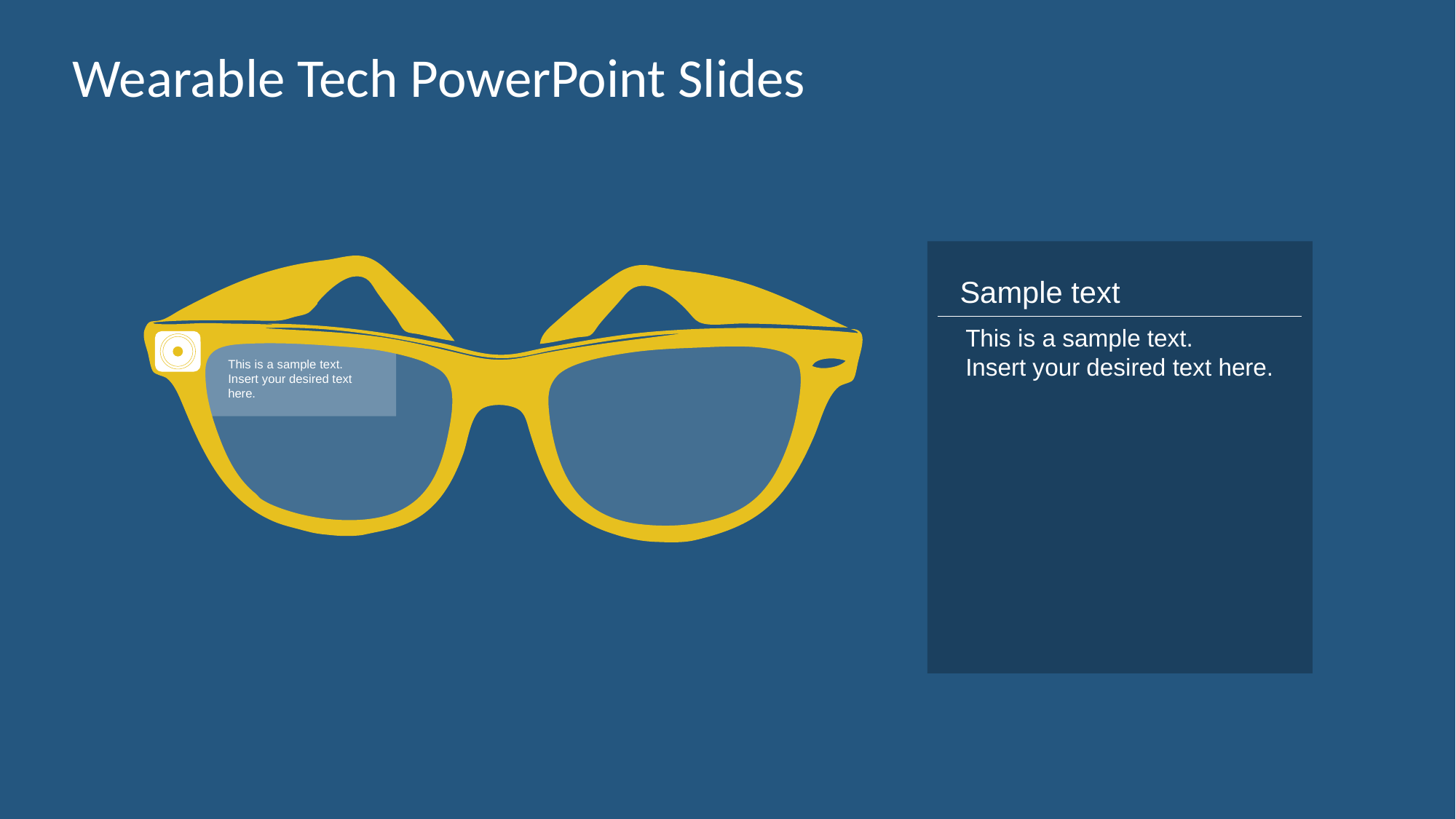

# Wearable Tech PowerPoint Slides

Sample text
This is a sample text.
Insert your desired text here.

This is a sample text.
Insert your desired text here.